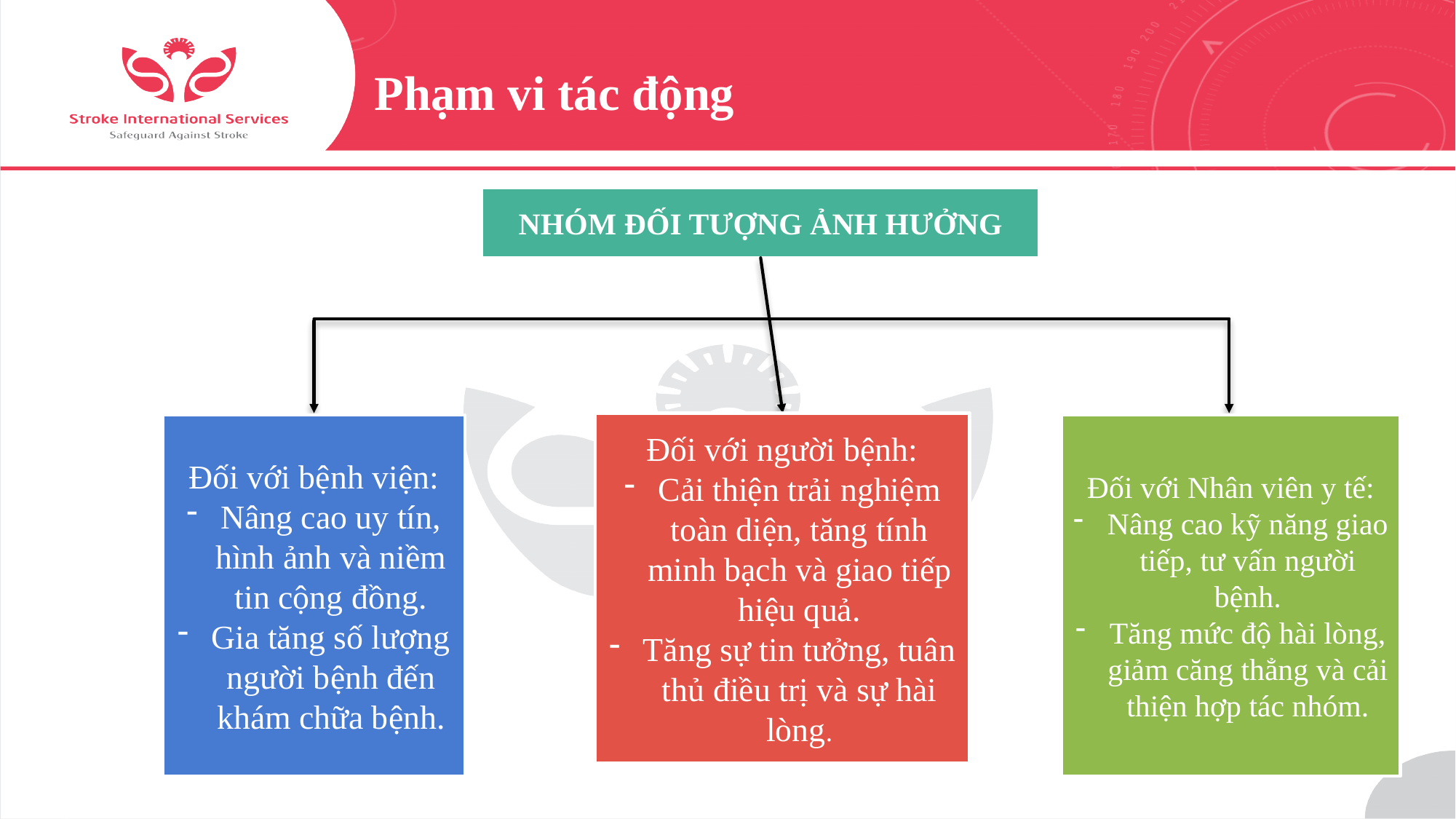

Phạm vi tác động
NHÓM ĐỐI TƯỢNG ẢNH HƯỞNG
Đối với người bệnh:
Cải thiện trải nghiệm toàn diện, tăng tính minh bạch và giao tiếp hiệu quả.
Tăng sự tin tưởng, tuân thủ điều trị và sự hài lòng.
Đối với Nhân viên y tế:
Nâng cao kỹ năng giao tiếp, tư vấn người bệnh.
Tăng mức độ hài lòng, giảm căng thẳng và cải thiện hợp tác nhóm.
Đối với bệnh viện:
Nâng cao uy tín, hình ảnh và niềm tin cộng đồng.
Gia tăng số lượng người bệnh đến khám chữa bệnh.
16